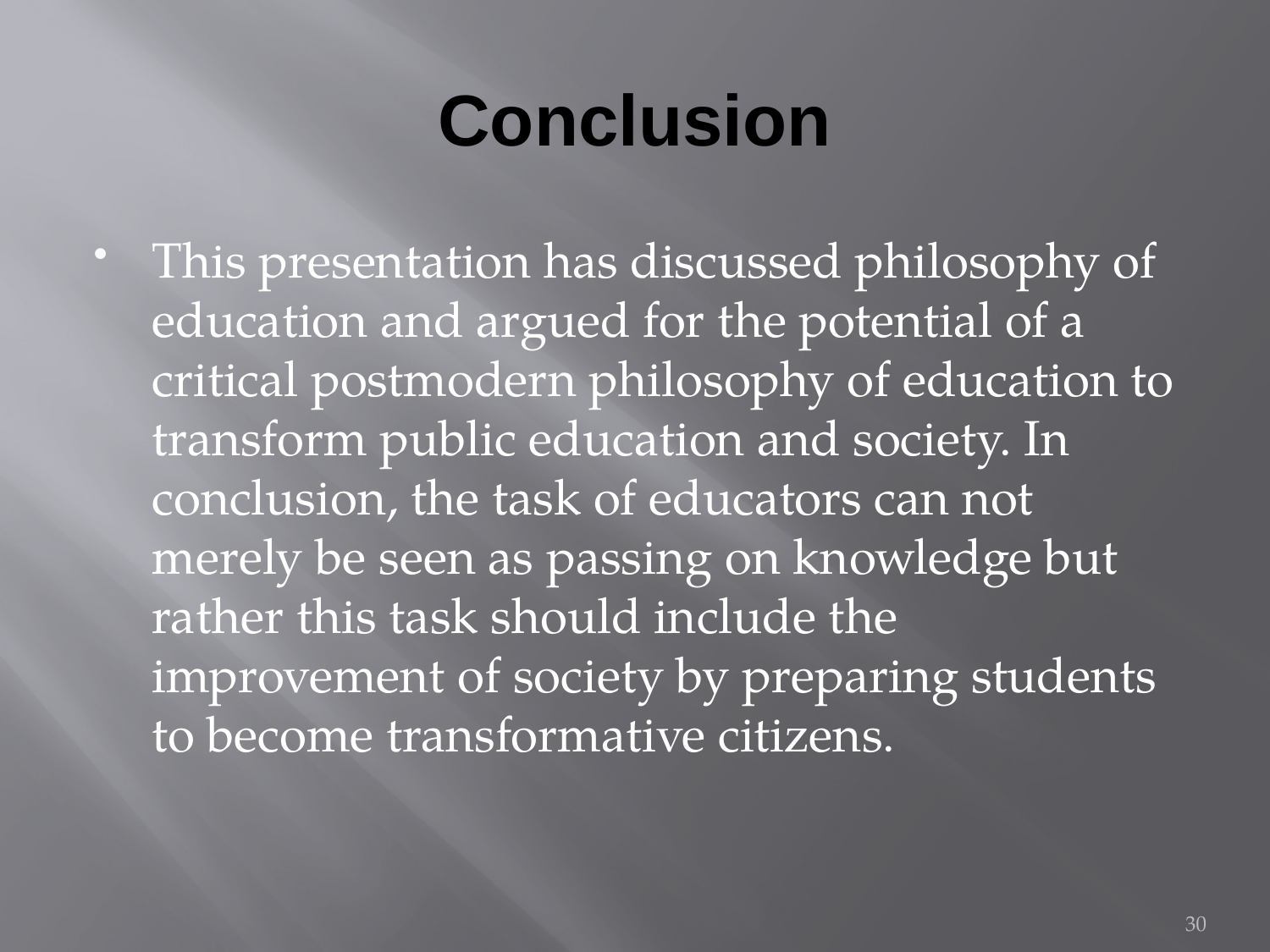

# Conclusion
This presentation has discussed philosophy of education and argued for the potential of a critical postmodern philosophy of education to transform public education and society. In conclusion, the task of educators can not merely be seen as passing on knowledge but rather this task should include the improvement of society by preparing students to become transformative citizens.

30